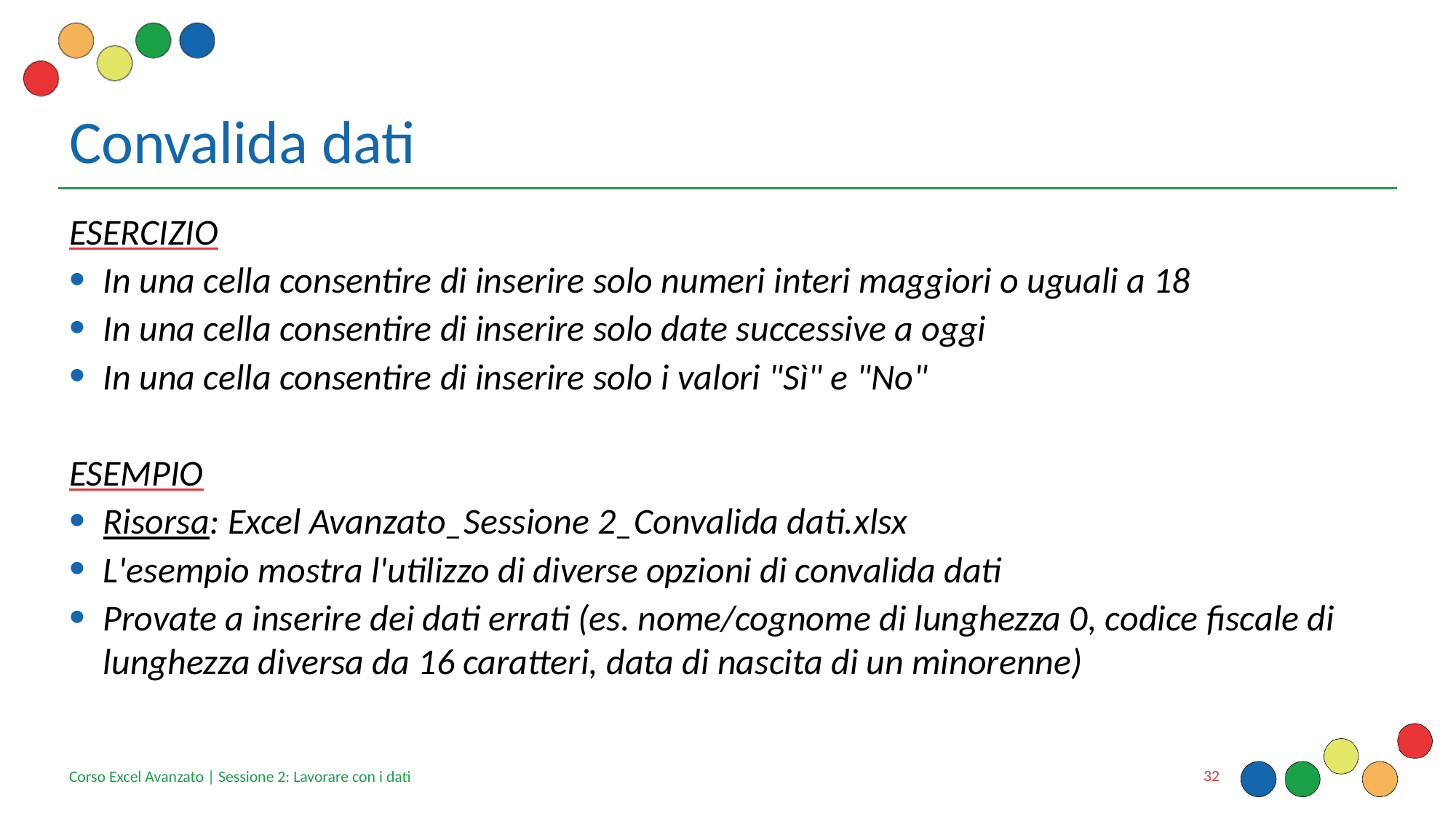

# Convalida dati
ESERCIZIO
In una cella consentire di inserire solo numeri interi maggiori o uguali a 18
In una cella consentire di inserire solo date successive a oggi
In una cella consentire di inserire solo i valori "Sì" e "No"

ESEMPIO
Risorsa: Excel Avanzato_Sessione 2_Convalida dati.xlsx
L'esempio mostra l'utilizzo di diverse opzioni di convalida dati
Provate a inserire dei dati errati (es. nome/cognome di lunghezza 0, codice fiscale di lunghezza diversa da 16 caratteri, data di nascita di un minorenne)
32
Corso Excel Avanzato | Sessione 2: Lavorare con i dati